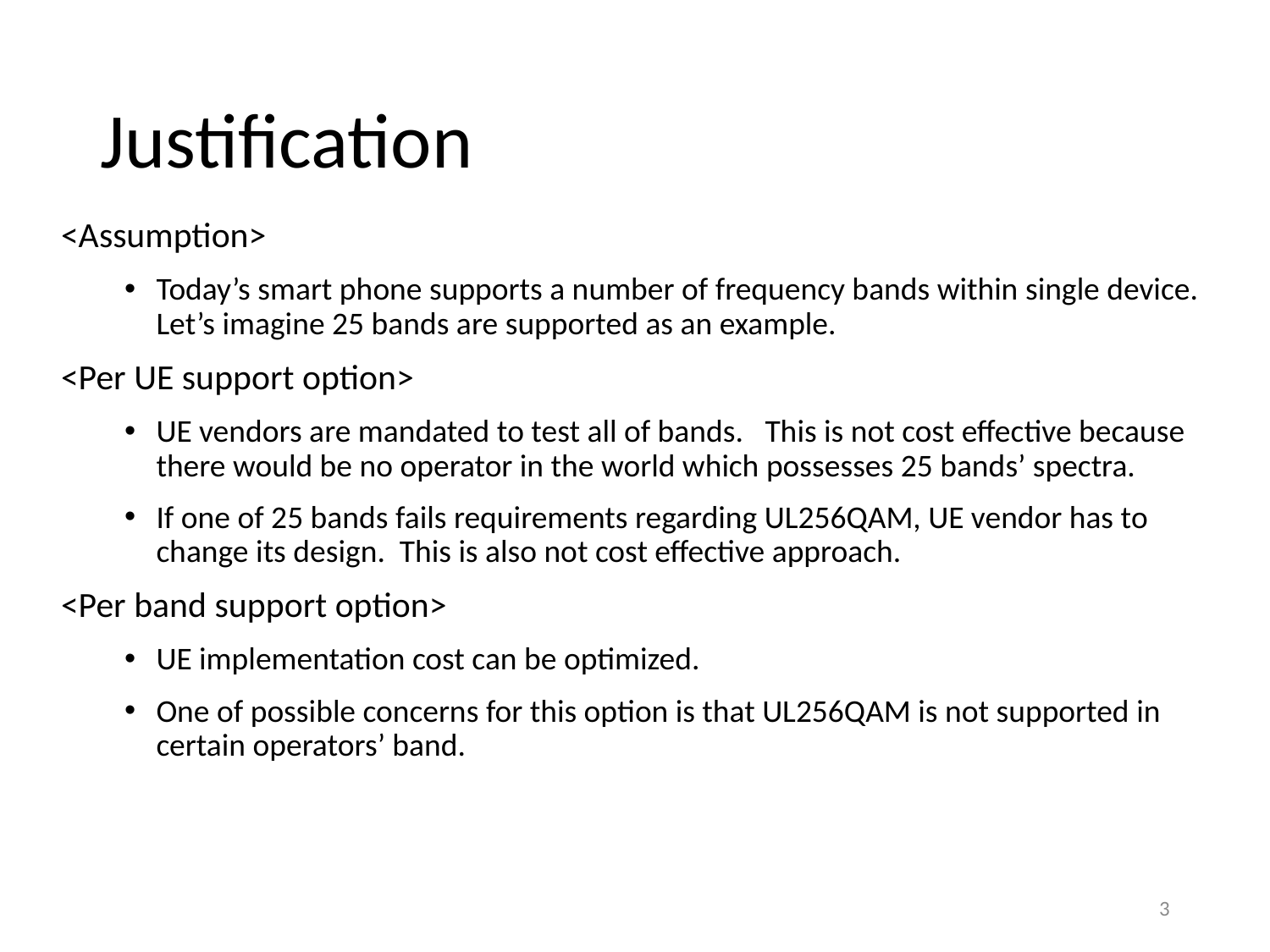

# Justification
<Assumption>
Today’s smart phone supports a number of frequency bands within single device.  Let’s imagine 25 bands are supported as an example.
<Per UE support option>
UE vendors are mandated to test all of bands.   This is not cost effective because there would be no operator in the world which possesses 25 bands’ spectra.
If one of 25 bands fails requirements regarding UL256QAM, UE vendor has to change its design.  This is also not cost effective approach.
<Per band support option>
UE implementation cost can be optimized.
One of possible concerns for this option is that UL256QAM is not supported in certain operators’ band.
3